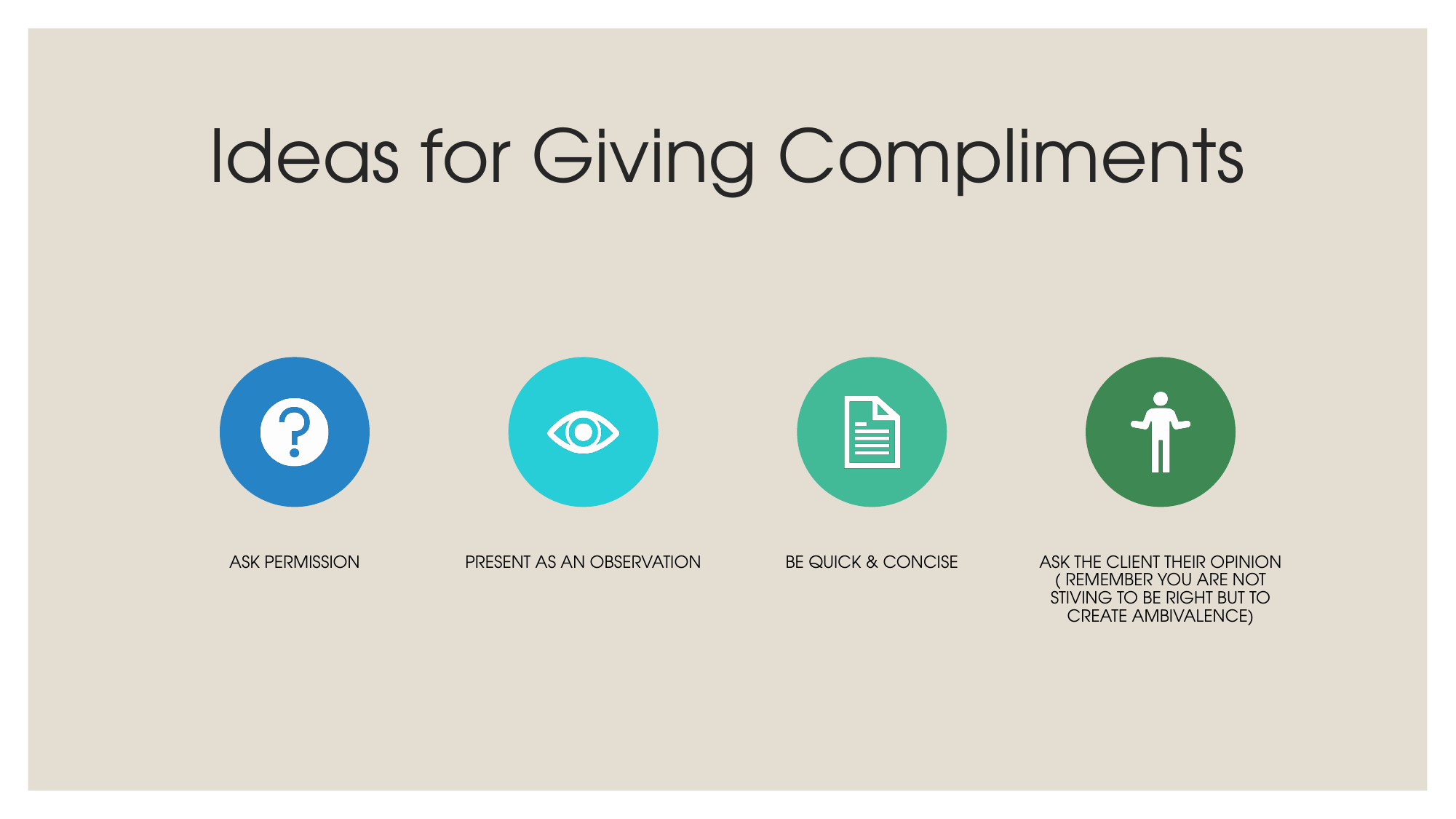

# Ideas for Giving Compliments
Ask permission
Present as an observation
Be quick & concise
Ask the client their opinion ( remember you are not stiving to be right but to create ambivalence)